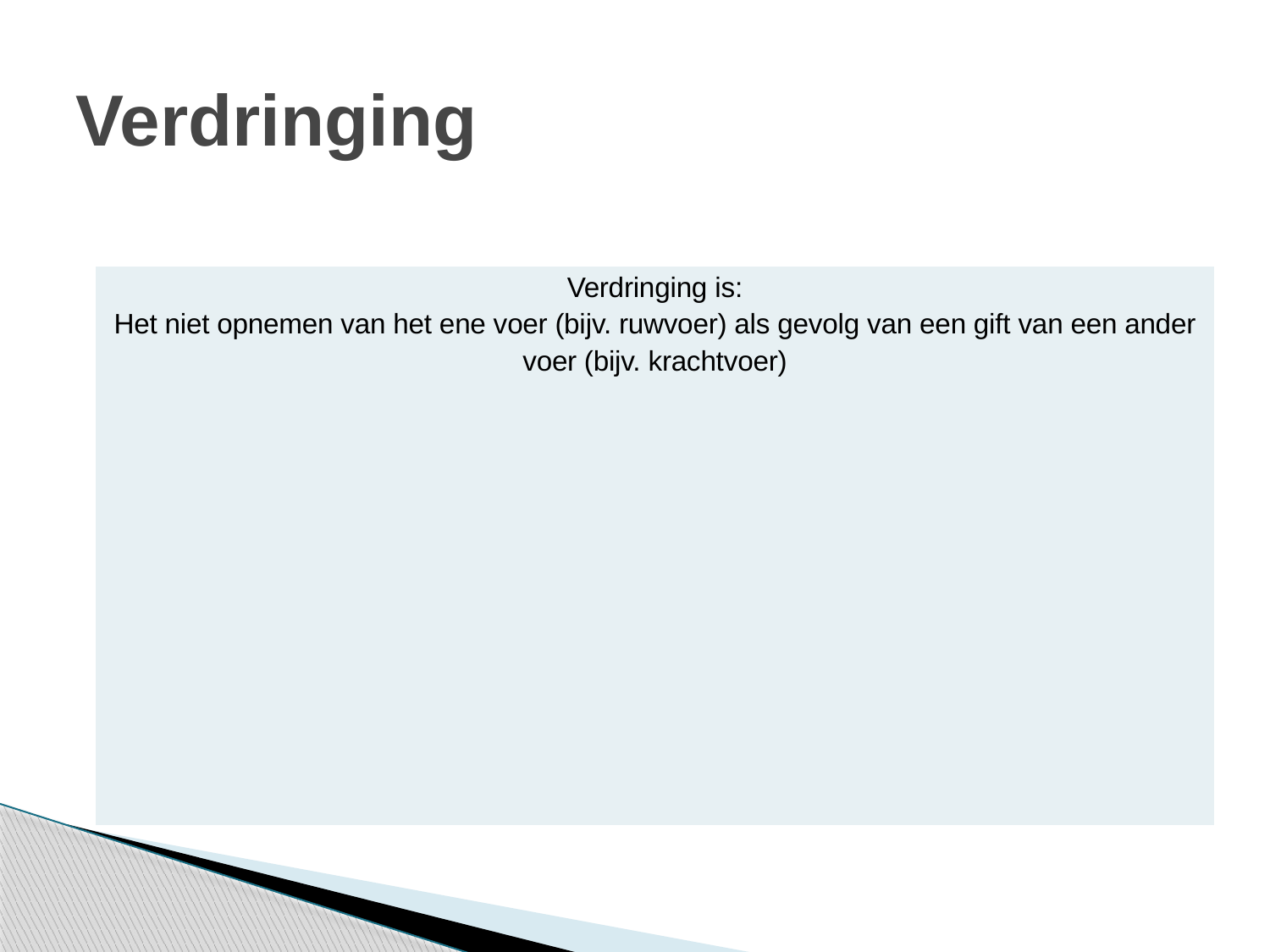

# Verdringing
| Verdringing is: Het niet opnemen van het ene voer (bijv. ruwvoer) als gevolg van een gift van een ander voer (bijv. krachtvoer) |
| --- |